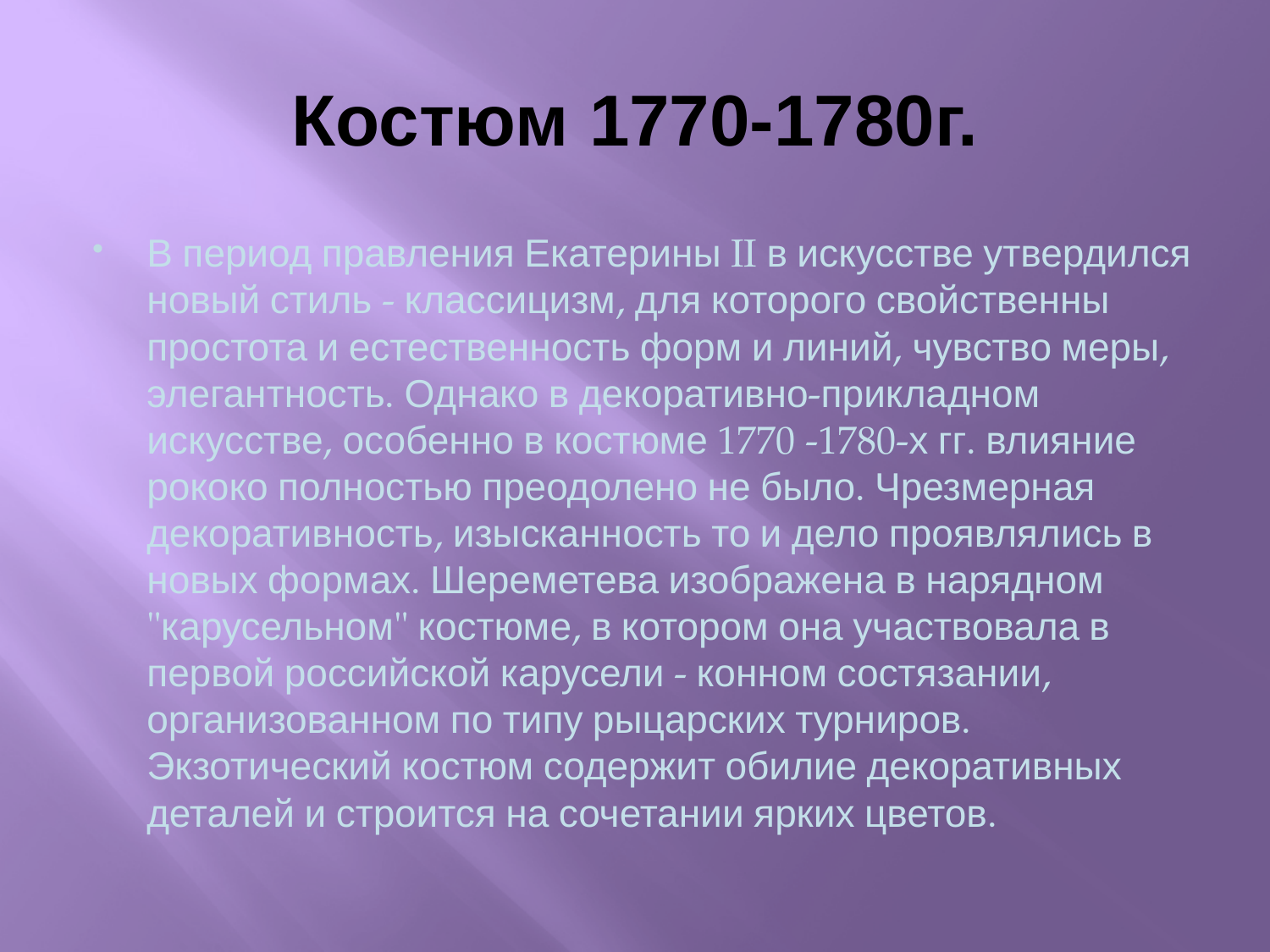

# Костюм 1770-1780г.
В период правления Екатерины II в искусстве утвердился новый стиль - классицизм, для которого свойственны простота и естественность форм и линий, чувство меры, элегантность. Однако в декоративно-прикладном искусстве, особенно в костюме 1770 -1780-х гг. влияние рококо полностью преодолено не было. Чрезмерная декоративность, изысканность то и дело проявлялись в новых формах. Шереметева изображена в нарядном "карусельном" костюме, в котором она участвовала в первой российской карусели - конном состязании, организованном по типу рыцарских турниров. Экзотический костюм содержит обилие декоративных деталей и строится на сочетании ярких цветов.